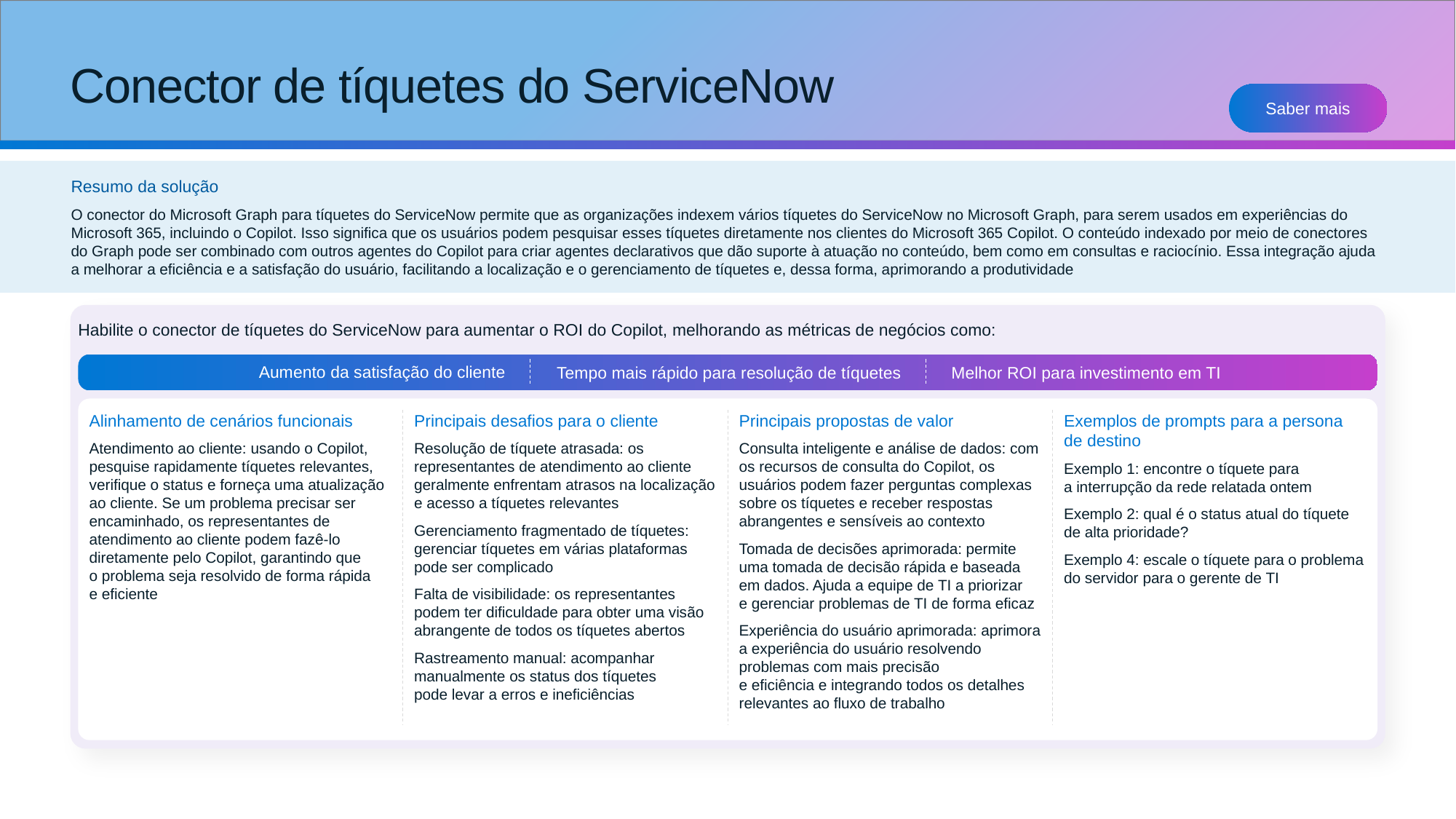

# Conector de tíquetes do ServiceNow
Saber mais

Resumo da solução
O conector do Microsoft Graph para tíquetes do ServiceNow permite que as organizações indexem vários tíquetes do ServiceNow no Microsoft Graph, para serem usados em experiências do Microsoft 365, incluindo o Copilot. Isso significa que os usuários podem pesquisar esses tíquetes diretamente nos clientes do Microsoft 365 Copilot. O conteúdo indexado por meio de conectores do Graph pode ser combinado com outros agentes do Copilot para criar agentes declarativos que dão suporte à atuação no conteúdo, bem como em consultas e raciocínio. Essa integração ajuda
a melhorar a eficiência e a satisfação do usuário, facilitando a localização e o gerenciamento de tíquetes e, dessa forma, aprimorando a produtividade

Habilite o conector de tíquetes do ServiceNow para aumentar o ROI do Copilot, melhorando as métricas de negócios como:

Aumento da satisfação do cliente
Melhor ROI para investimento em TI
Tempo mais rápido para resolução de tíquetes

Alinhamento de cenários funcionais
Atendimento ao cliente: usando o Copilot, pesquise rapidamente tíquetes relevantes, verifique o status e forneça uma atualização ao cliente. Se um problema precisar ser encaminhado, os representantes de atendimento ao cliente podem fazê-lo diretamente pelo Copilot, garantindo que
o problema seja resolvido de forma rápida
e eficiente
Principais desafios para o cliente
Resolução de tíquete atrasada: os representantes de atendimento ao cliente geralmente enfrentam atrasos na localização e acesso a tíquetes relevantes
Gerenciamento fragmentado de tíquetes: gerenciar tíquetes em várias plataformas pode ser complicado
Falta de visibilidade: os representantes podem ter dificuldade para obter uma visão abrangente de todos os tíquetes abertos
Rastreamento manual: acompanhar manualmente os status dos tíquetes
pode levar a erros e ineficiências
Principais propostas de valor
Consulta inteligente e análise de dados: com os recursos de consulta do Copilot, os usuários podem fazer perguntas complexas sobre os tíquetes e receber respostas abrangentes e sensíveis ao contexto
Tomada de decisões aprimorada: permite uma tomada de decisão rápida e baseada
em dados. Ajuda a equipe de TI a priorizar
e gerenciar problemas de TI de forma eficaz
Experiência do usuário aprimorada: aprimora a experiência do usuário resolvendo problemas com mais precisão
e eficiência e integrando todos os detalhes relevantes ao fluxo de trabalho
Exemplos de prompts para a persona
de destino
Exemplo 1: encontre o tíquete para
a interrupção da rede relatada ontem
Exemplo 2: qual é o status atual do tíquete de alta prioridade?
Exemplo 4: escale o tíquete para o problema do servidor para o gerente de TI